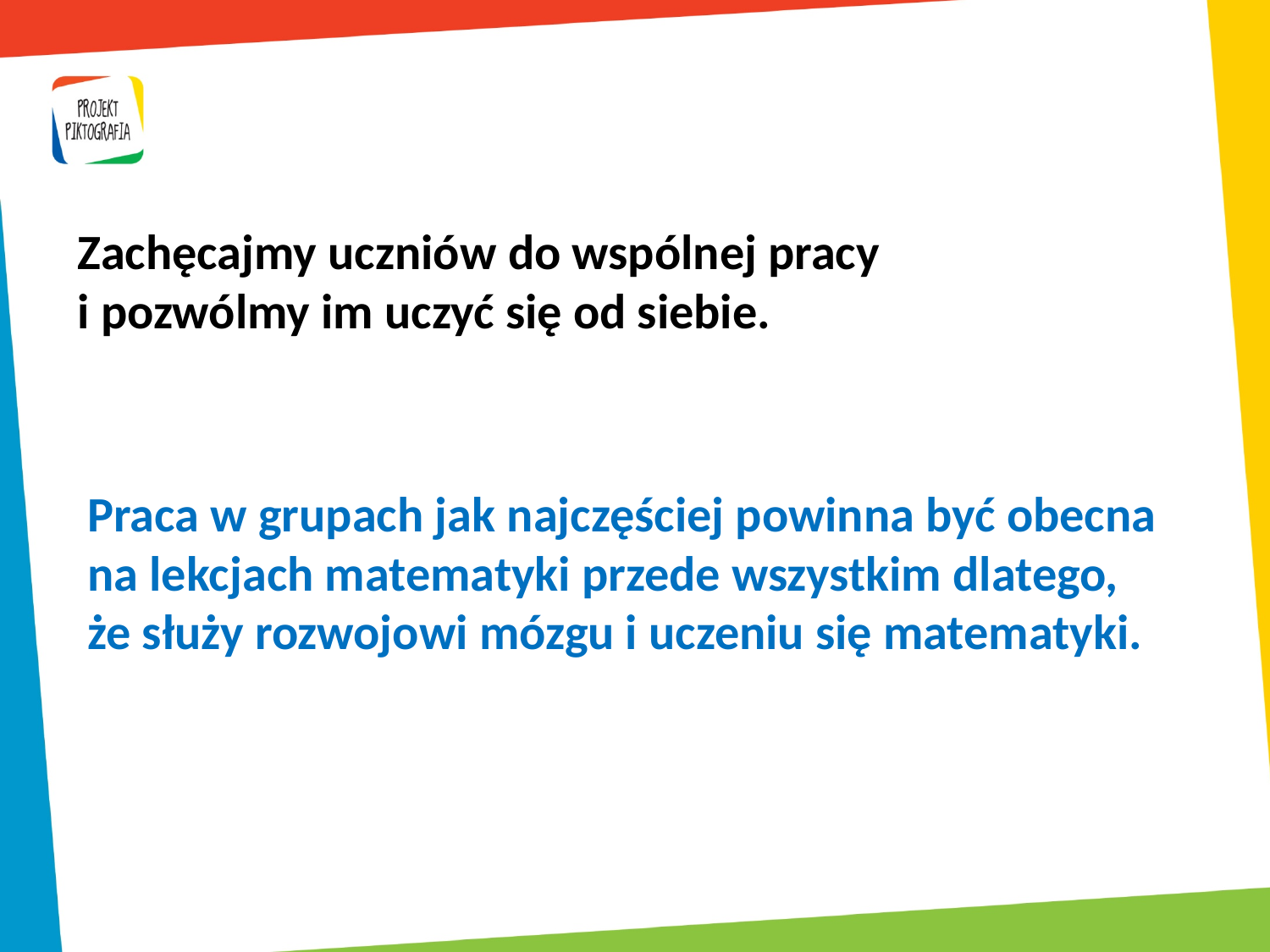

Zachęcajmy uczniów do wspólnej pracy
i pozwólmy im uczyć się od siebie.

Praca w grupach jak najczęściej powinna być obecna na lekcjach matematyki przede wszystkim dlatego,
że służy rozwojowi mózgu i uczeniu się matematyki.